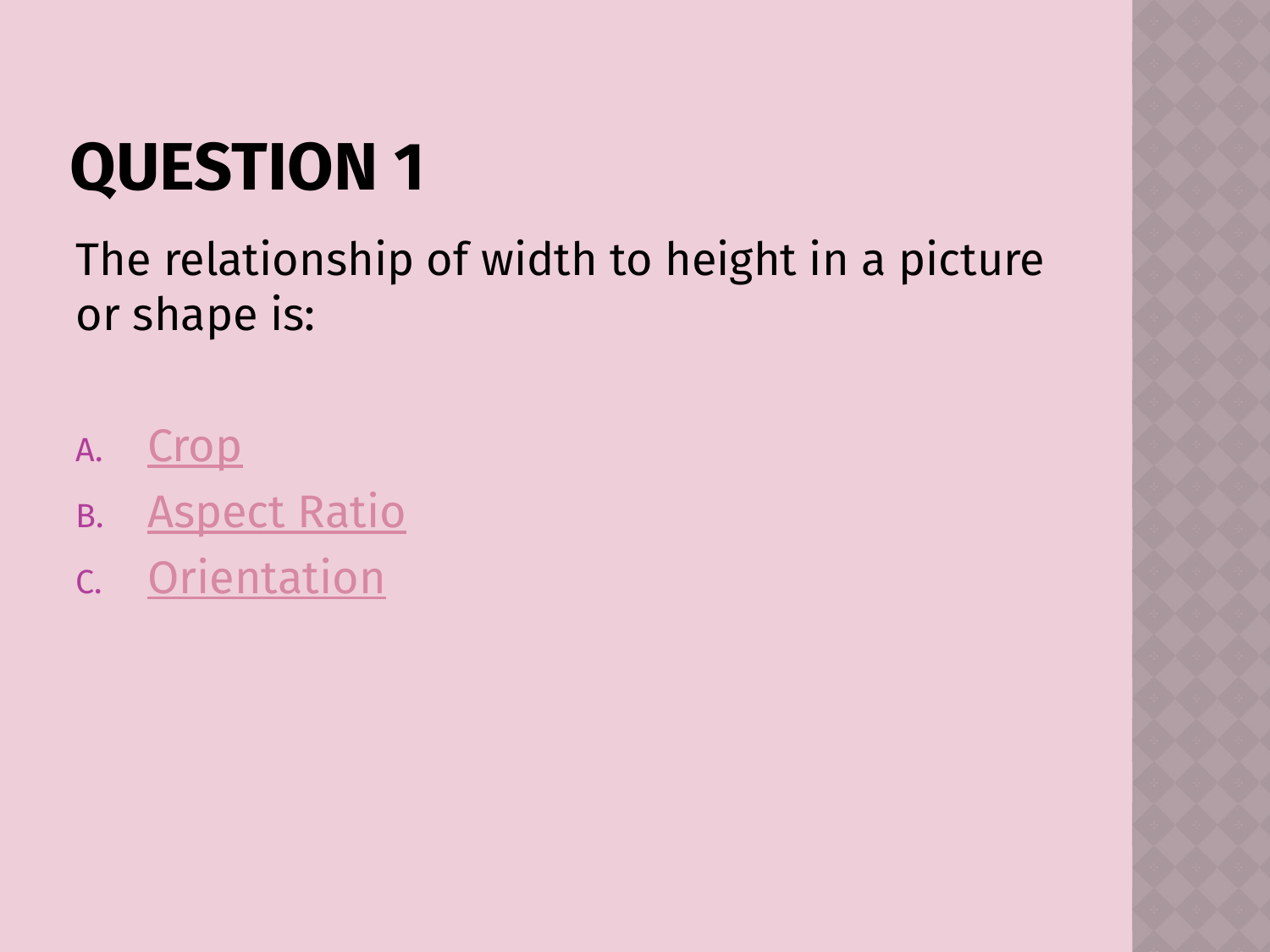

# Question 1
The relationship of width to height in a picture or shape is:

Crop
Aspect Ratio
Orientation